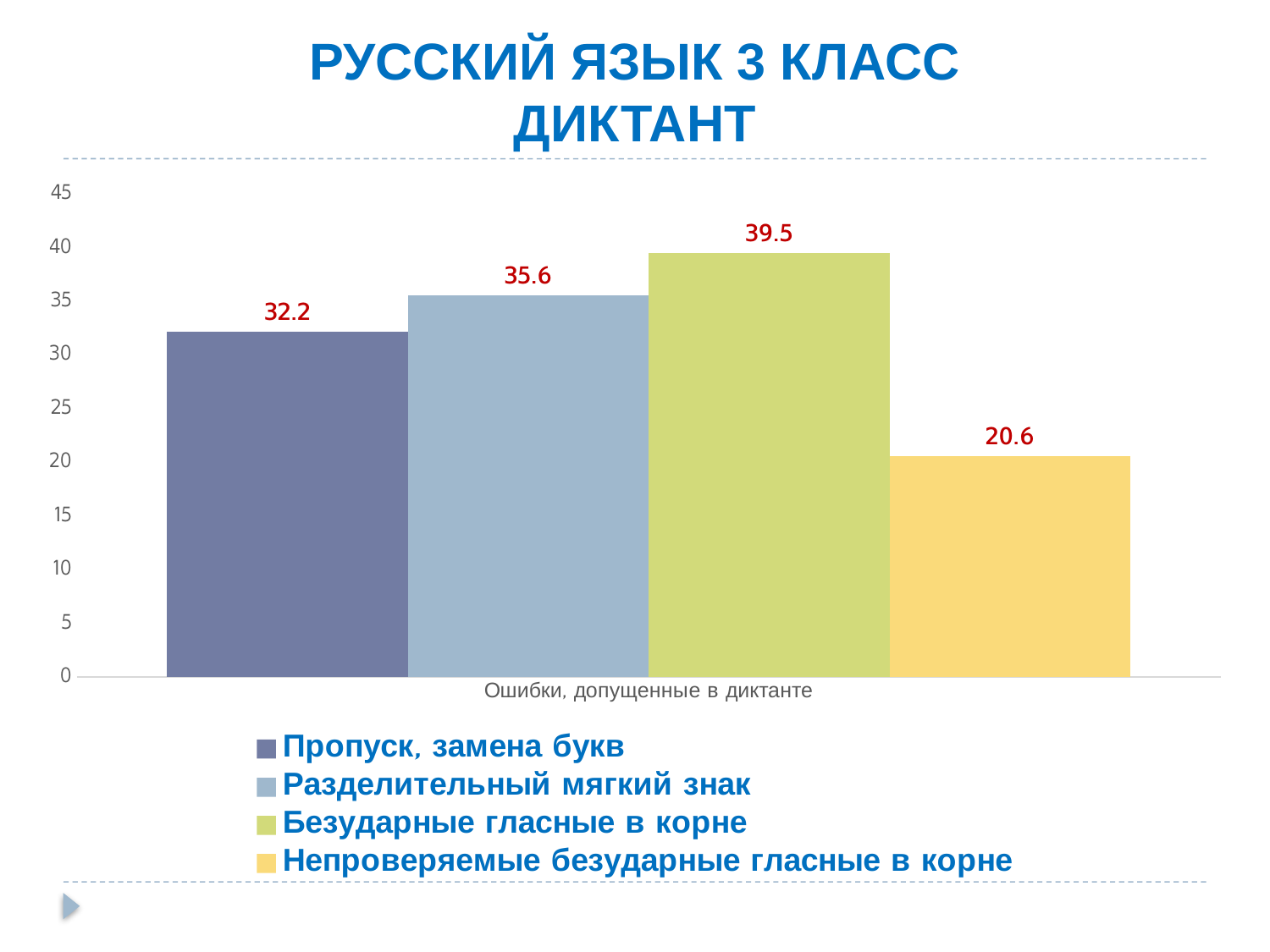

# РУССКИЙ ЯЗЫК 3 КЛАСС ДИКТАНТ

### Chart

| Category | Пропуск, замена букв | Разделительный мягкий знак | Безударные гласные в корне | Непроверяемые безударные гласные в корне |
|---|---|---|---|---|
| Ошибки, допущенные в диктанте | 32.2 | 35.6 | 39.5 | 20.6 |